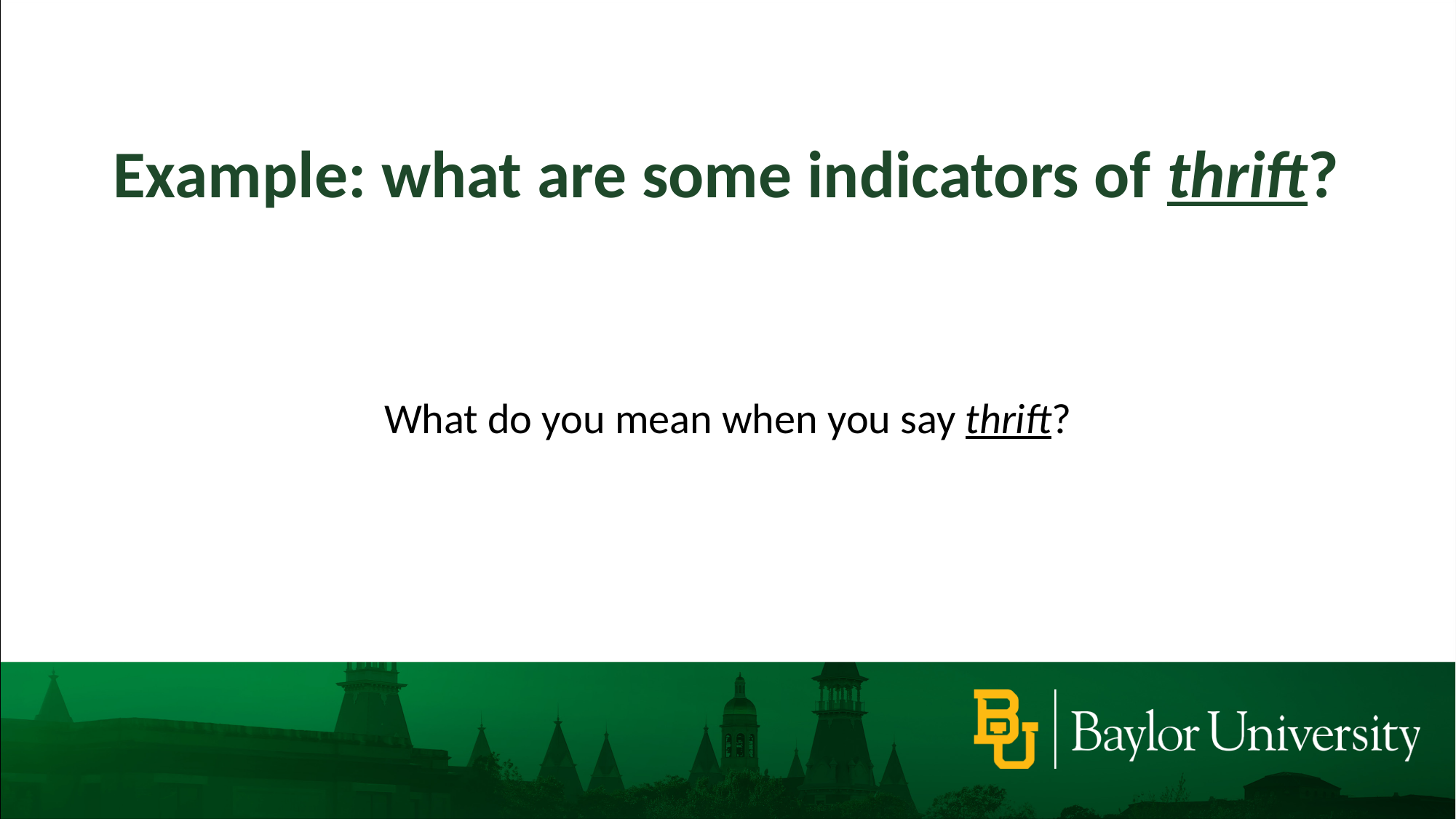

Example: what are some indicators of thrift?
What do you mean when you say thrift?